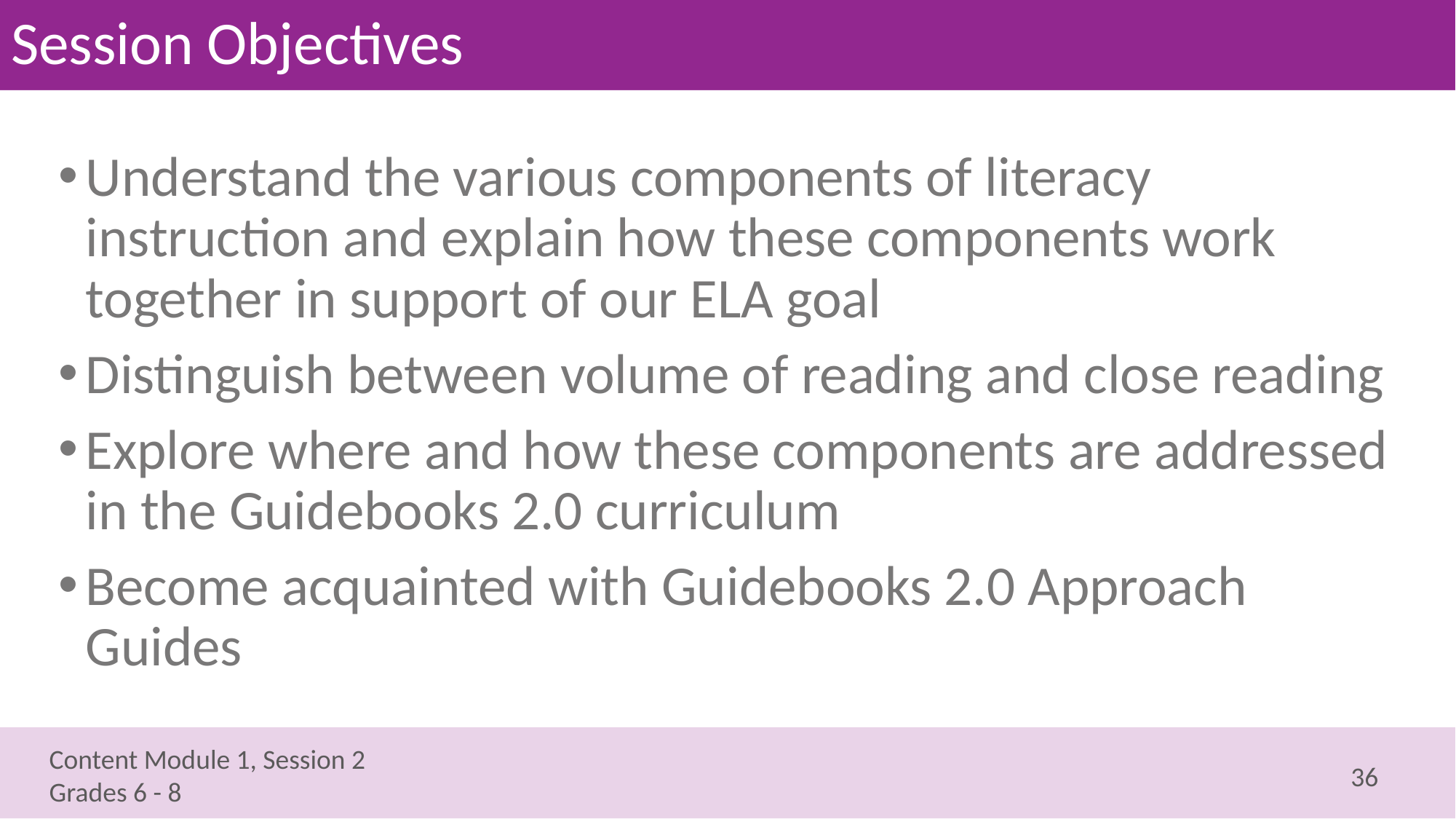

# Session Objectives
Understand the various components of literacy instruction and explain how these components work together in support of our ELA goal
Distinguish between volume of reading and close reading
Explore where and how these components are addressed in the Guidebooks 2.0 curriculum
Become acquainted with Guidebooks 2.0 Approach Guides
36